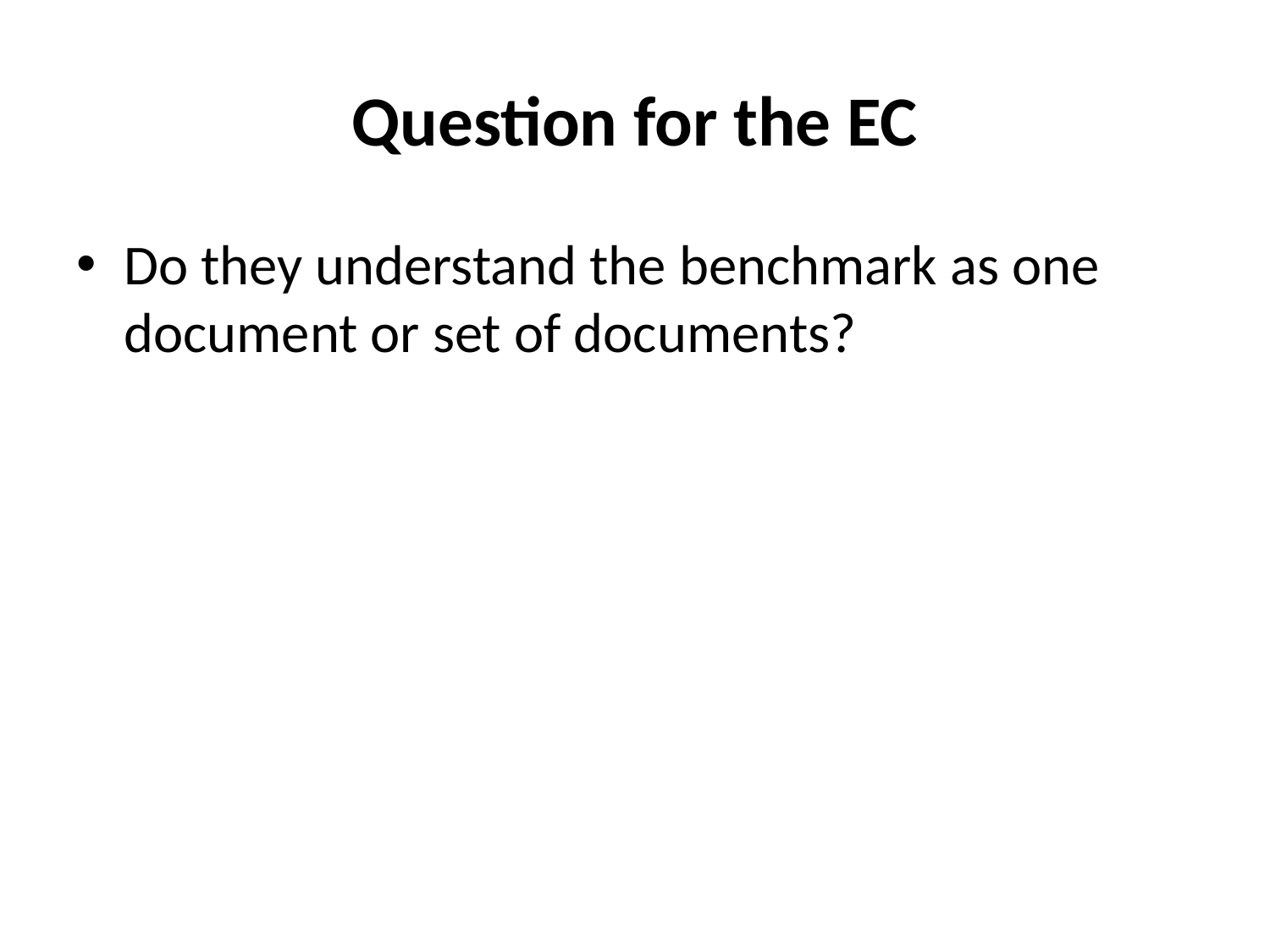

# Question for the EC
Do they understand the benchmark as one document or set of documents?